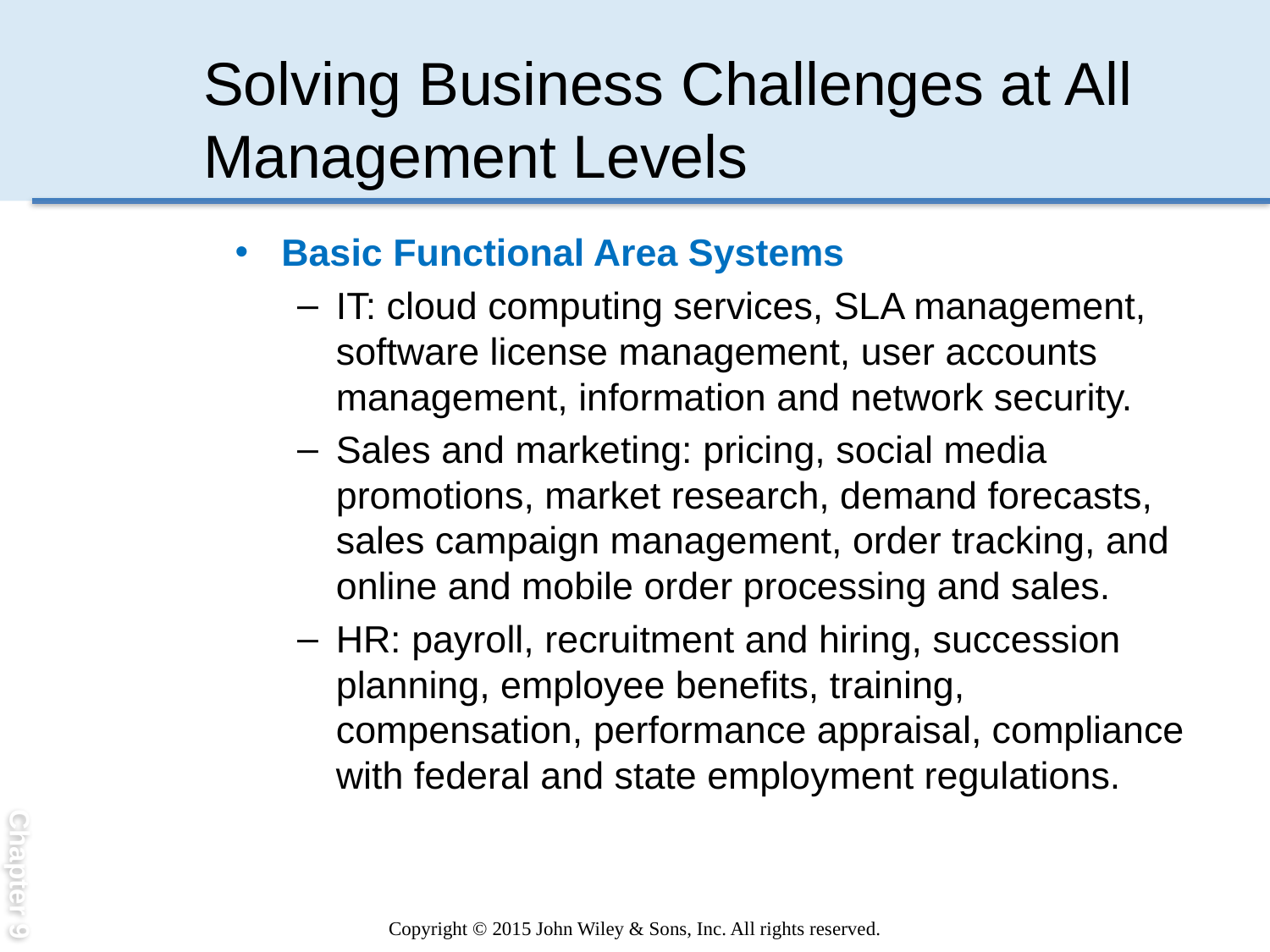

Chapter 9
# Solving Business Challenges at All Management Levels
Basic Functional Area Systems
IT: cloud computing services, SLA management, software license management, user accounts management, information and network security.
Sales and marketing: pricing, social media promotions, market research, demand forecasts, sales campaign management, order tracking, and online and mobile order processing and sales.
HR: payroll, recruitment and hiring, succession planning, employee benefits, training, compensation, performance appraisal, compliance with federal and state employment regulations.